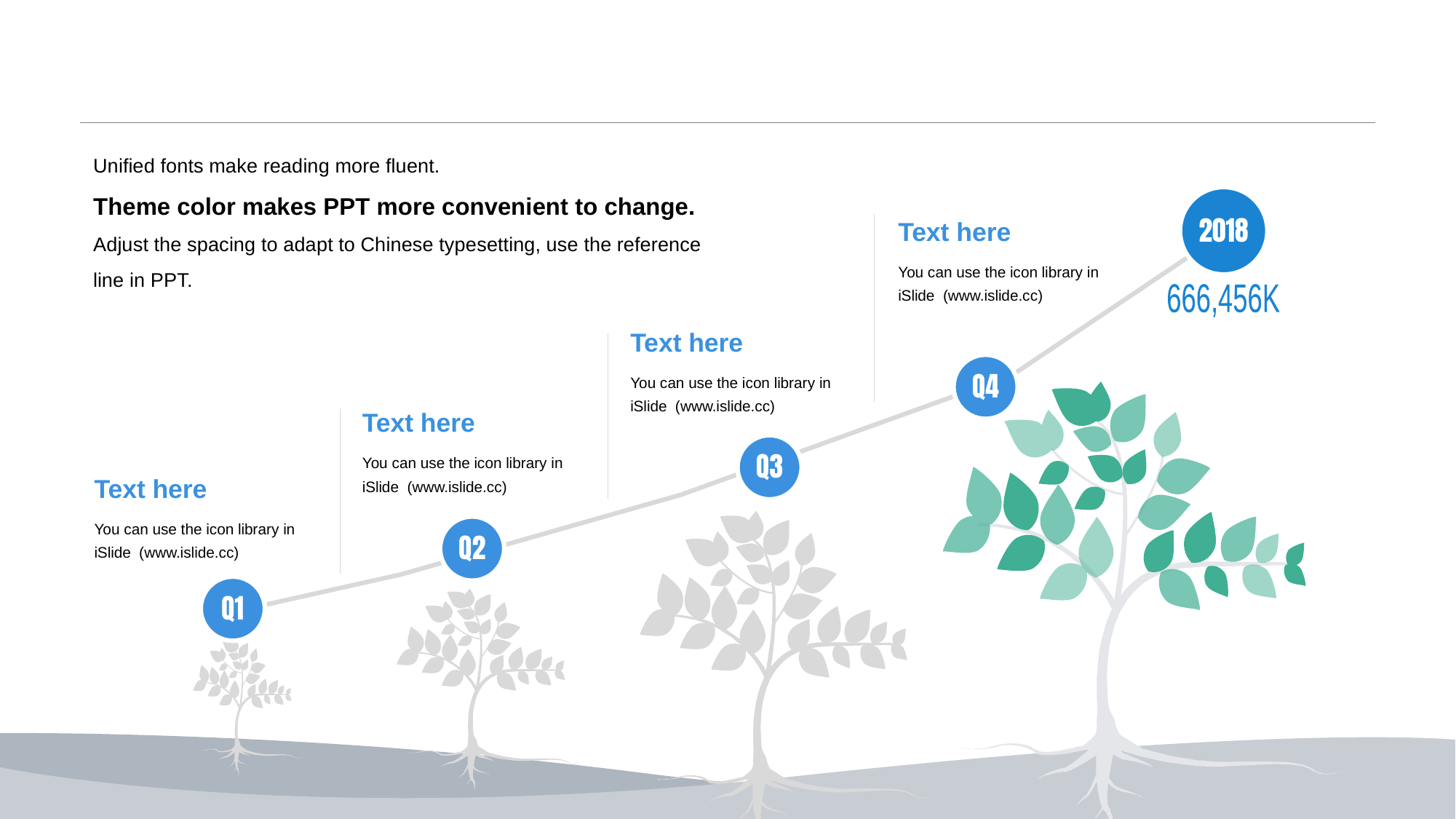

#
Unified fonts make reading more fluent.
Theme color makes PPT more convenient to change.
Adjust the spacing to adapt to Chinese typesetting, use the reference line in PPT.
2018
Text here

You can use the icon library in iSlide  (www.islide.cc)
666,456K
Text here
Q4
You can use the icon library in iSlide  (www.islide.cc)

Text here

Q3
You can use the icon library in iSlide  (www.islide.cc)

Text here

You can use the icon library in iSlide  (www.islide.cc)

Q2

Q1

www.islide.cc
15